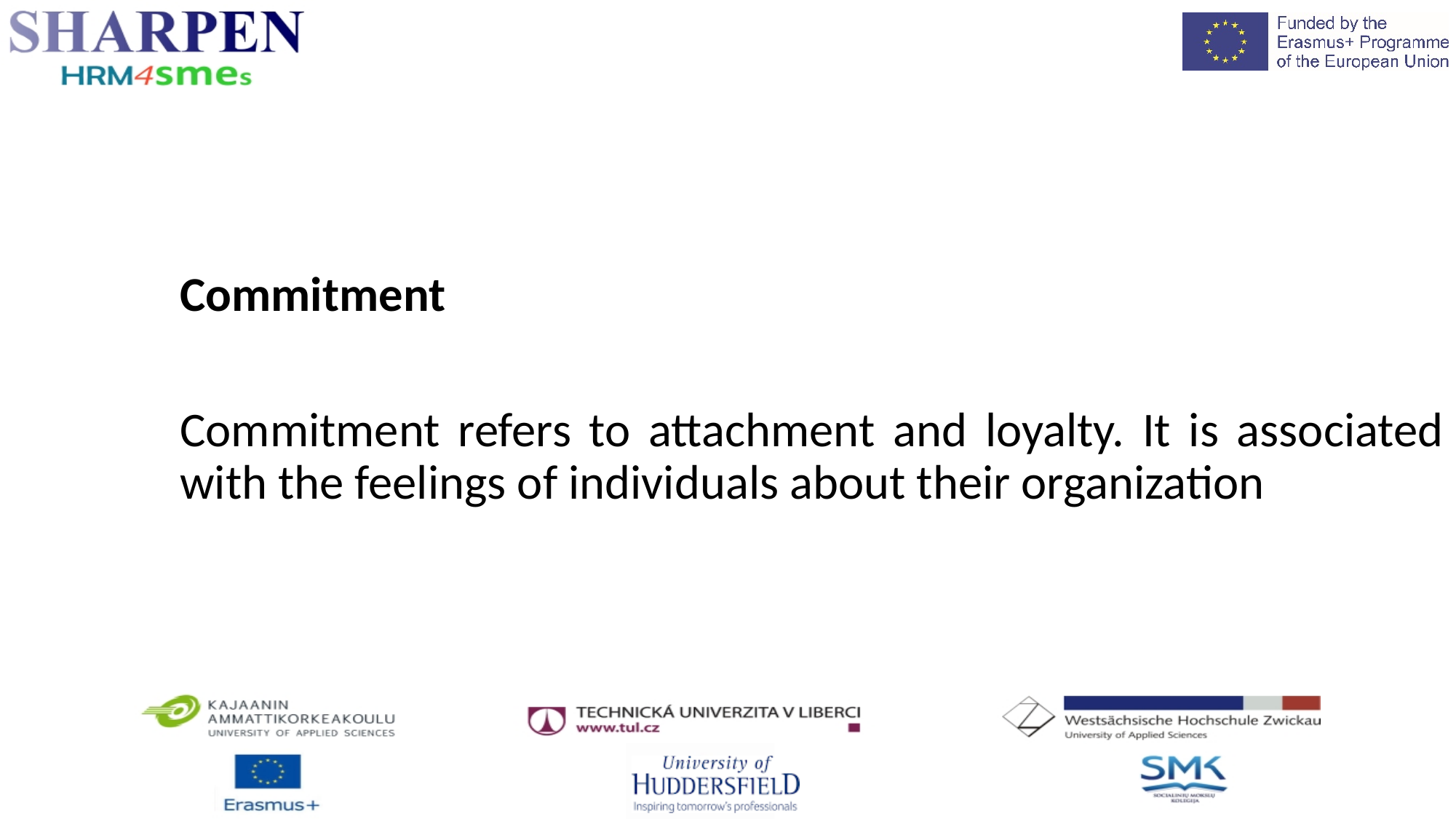

Commitment

Commitment refers to attachment and loyalty. It is associated with the feelings of individuals about their organization